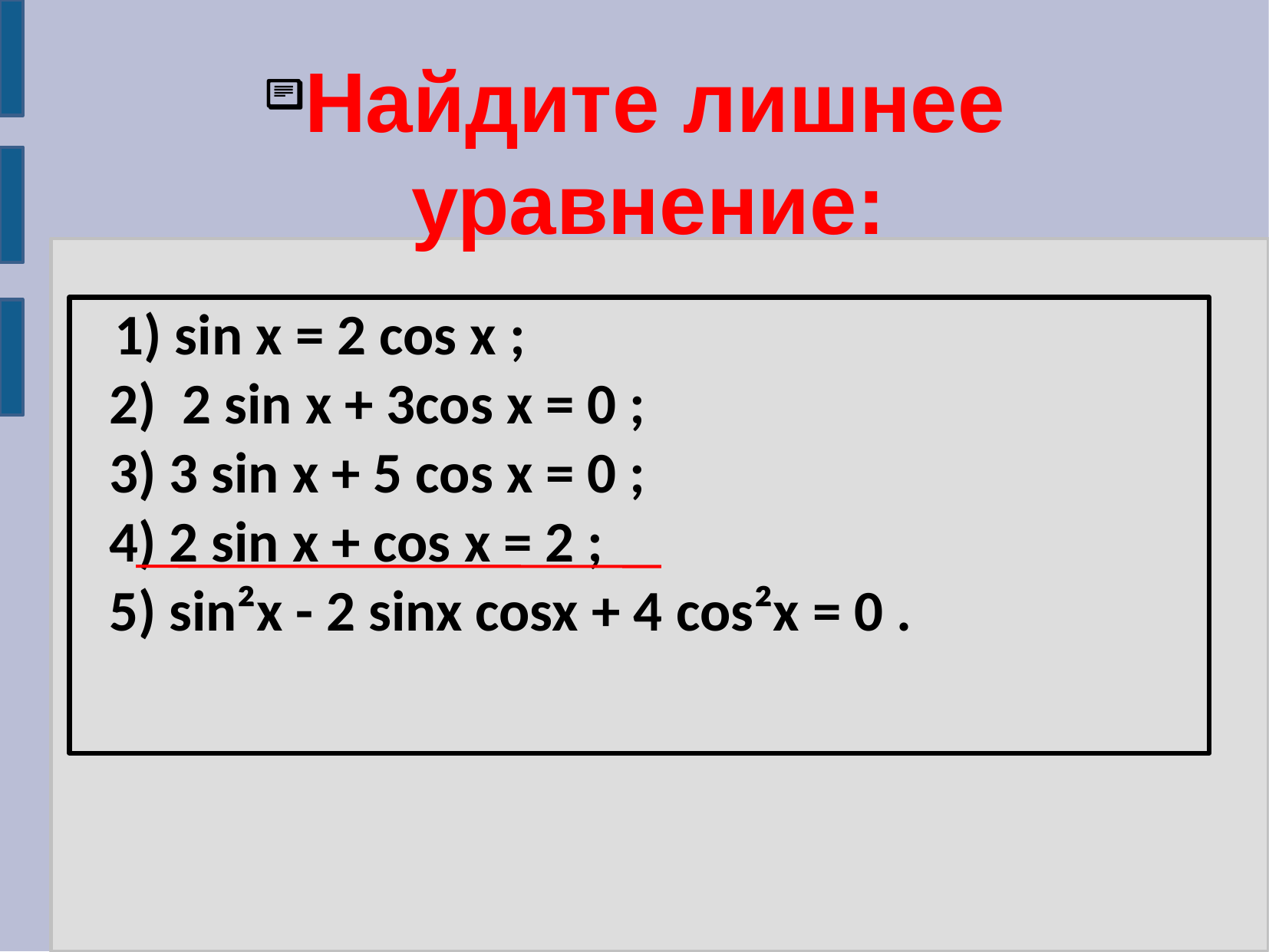

# Найдите лишнее уравнение:
  1) sin x = 2 cos x ;
  2)  2 sin x + 3cos x = 0 ;
  3) 3 sin x + 5 cos x = 0 ;
  4) 2 sin x + cos x = 2 ;
  5) sin²x - 2 sinx cosx + 4 cos²x = 0 .